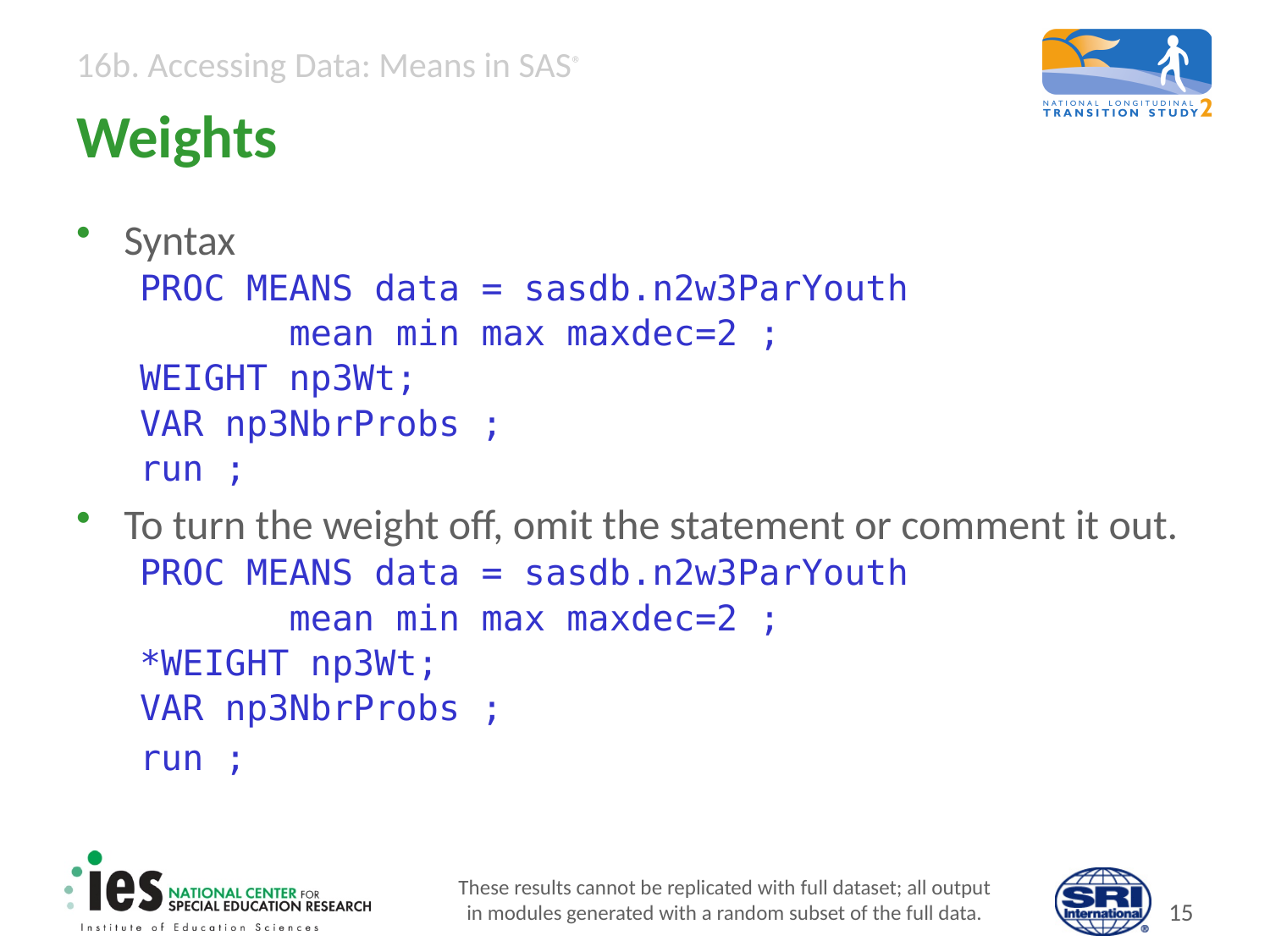

# Weights
Syntax
PROC MEANS data = sasdb.n2w3ParYouth
       mean min max maxdec=2 ;
WEIGHT np3Wt;
VAR np3NbrProbs ;
run ;
To turn the weight off, omit the statement or comment it out.
PROC MEANS data = sasdb.n2w3ParYouth
       mean min max maxdec=2 ;
*WEIGHT np3Wt;
VAR np3NbrProbs ;
run ;
These results cannot be replicated with full dataset; all output
in modules generated with a random subset of the full data.
15